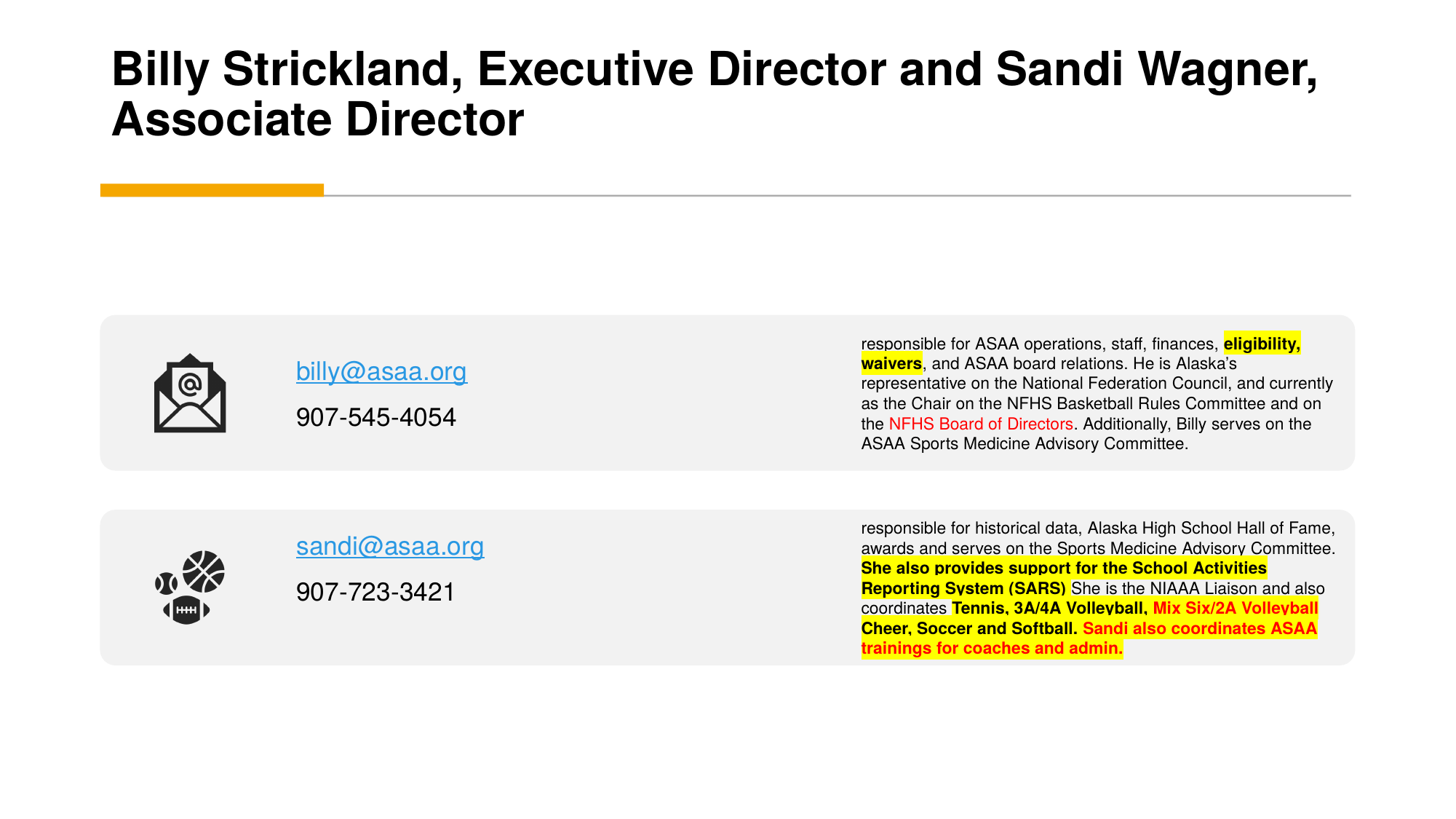

# Billy Strickland, Executive Director and Sandi Wagner, Associate Director

billy@asaa.org
907-545-4054
responsible for ASAA operations, staff, finances, eligibility, waivers, and ASAA board relations. He is Alaska’s representative on the National Federation Council, and currently as the Chair on the NFHS Basketball Rules Committee and on the NFHS Board of Directors. Additionally, Billy serves on the ASAA Sports Medicine Advisory Committee.
sandi@asaa.org
907-723-3421

responsible for historical data, Alaska High School Hall of Fame, awards and serves on the Sports Medicine Advisory Committee. She also provides support for the School Activities Reporting System (SARS) She is the NIAAA Liaison and also coordinates Tennis, 3A/4A Volleyball, Mix Six/2A Volleyball Cheer, Soccer and Softball. Sandi also coordinates ASAA trainings for coaches and admin.